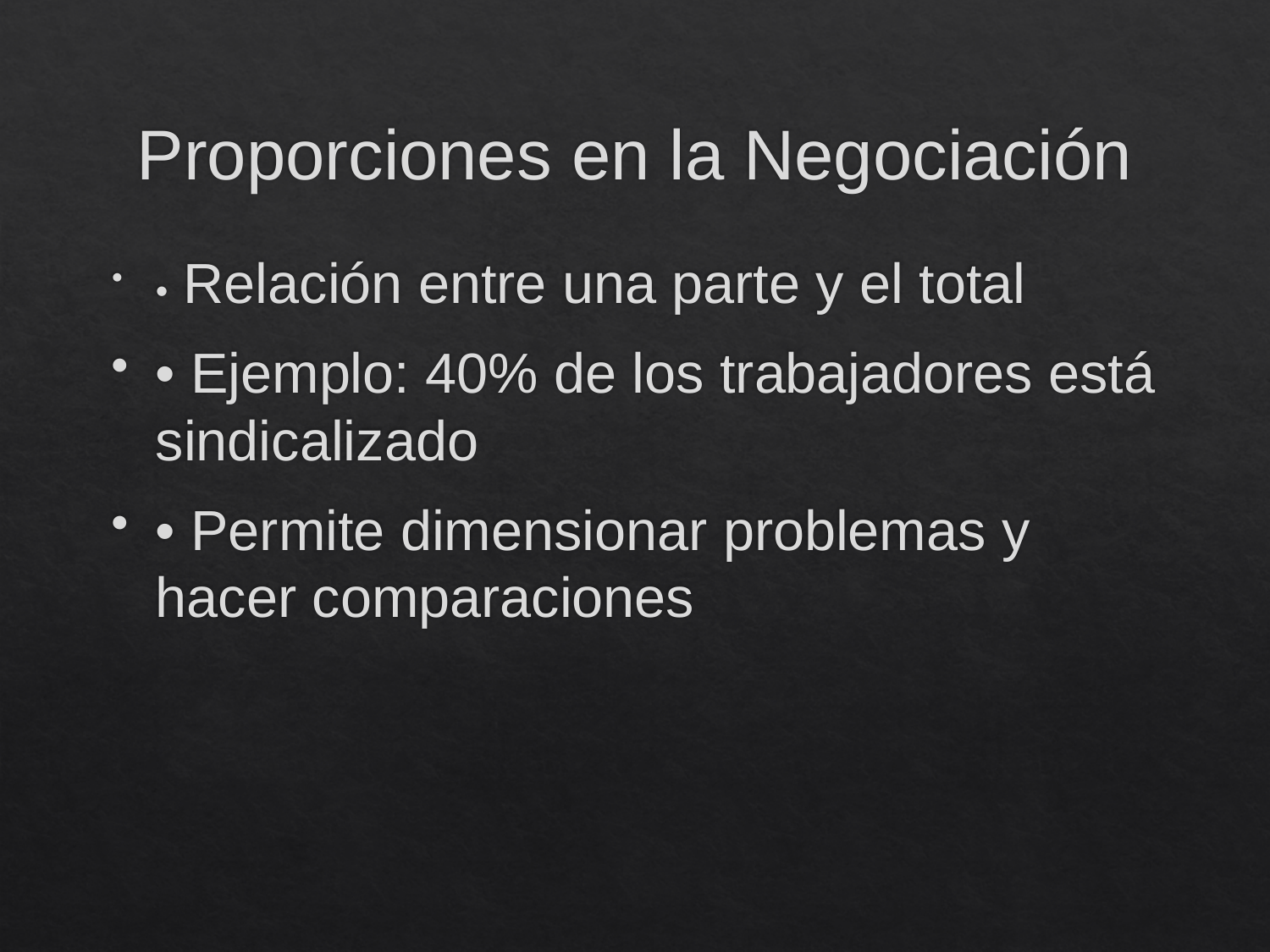

# Proporciones en la Negociación
• Relación entre una parte y el total
• Ejemplo: 40% de los trabajadores está sindicalizado
• Permite dimensionar problemas y hacer comparaciones